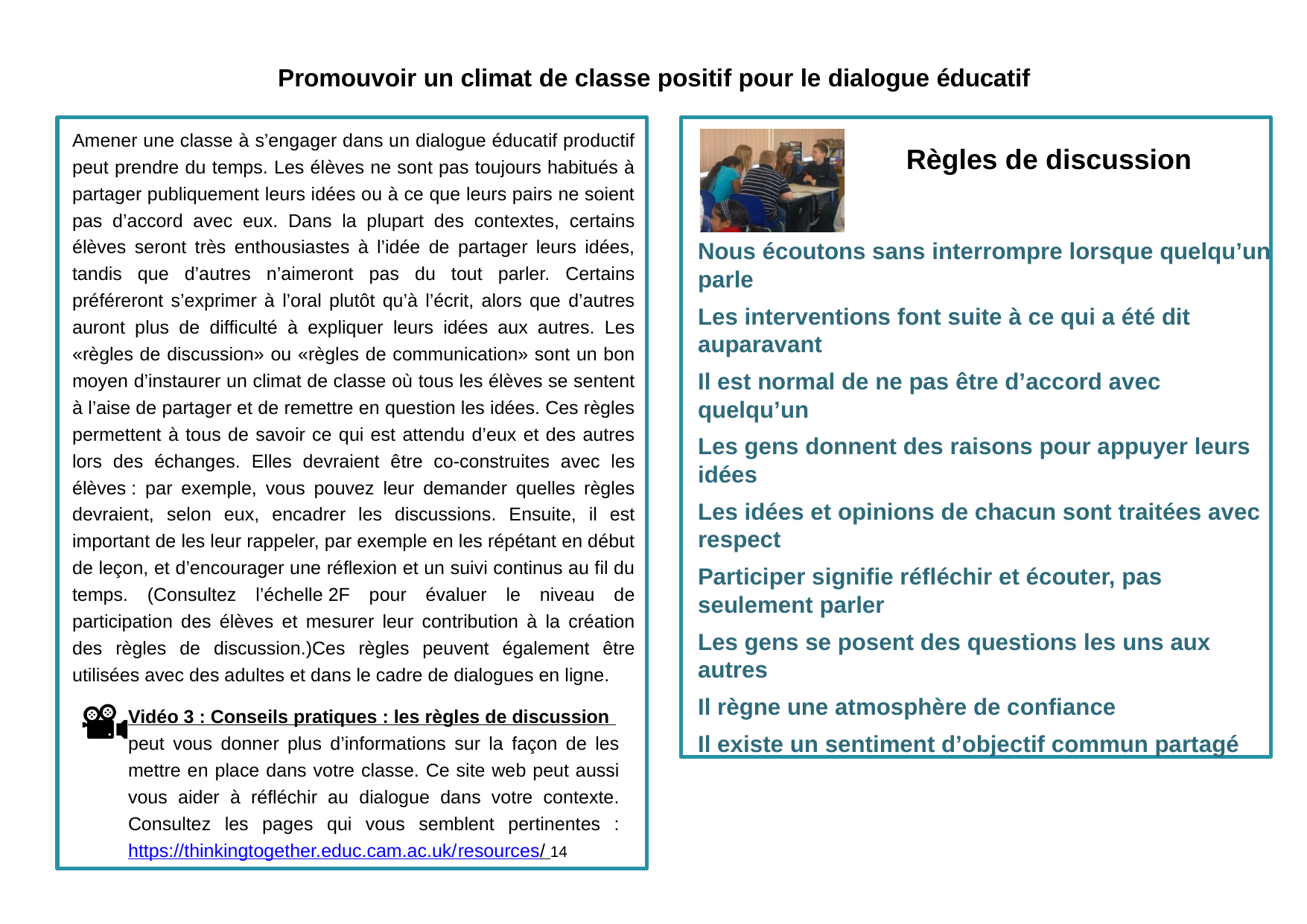

Promouvoir un climat de classe positif pour le dialogue éducatif

Amener une classe à s’engager dans un dialogue éducatif productif peut prendre du temps. Les élèves ne sont pas toujours habitués à partager publiquement leurs idées ou à ce que leurs pairs ne soient pas d’accord avec eux. Dans la plupart des contextes, certains élèves seront très enthousiastes à l’idée de partager leurs idées, tandis que d’autres n’aimeront pas du tout parler. Certains préféreront s’exprimer à l’oral plutôt qu’à l’écrit, alors que d’autres auront plus de difficulté à expliquer leurs idées aux autres. Les «règles de discussion» ou «règles de communication» sont un bon moyen d’instaurer un climat de classe où tous les élèves se sentent à l’aise de partager et de remettre en question les idées. Ces règles permettent à tous de savoir ce qui est attendu d’eux et des autres lors des échanges. Elles devraient être co-construites avec les élèves : par exemple, vous pouvez leur demander quelles règles devraient, selon eux, encadrer les discussions. Ensuite, il est important de les leur rappeler, par exemple en les répétant en début de leçon, et d’encourager une réflexion et un suivi continus au fil du temps. (Consultez l’échelle 2F pour évaluer le niveau de participation des élèves et mesurer leur contribution à la création des règles de discussion.)Ces règles peuvent également être utilisées avec des adultes et dans le cadre de dialogues en ligne.

                Règles de discussion

Nous écoutons sans interrompre lorsque quelqu’un parle
Les interventions font suite à ce qui a été dit auparavant
Il est normal de ne pas être d’accord avec quelqu’un
Les gens donnent des raisons pour appuyer leurs idées
Les idées et opinions de chacun sont traitées avec respect
Participer signifie réfléchir et écouter, pas seulement parler
Les gens se posent des questions les uns aux autres
Il règne une atmosphère de confiance
Il existe un sentiment d’objectif commun partagé

Vidéo 3 : Conseils pratiques : les règles de discussion peut vous donner plus d’informations sur la façon de les mettre en place dans votre classe. Ce site web peut aussi vous aider à réfléchir au dialogue dans votre contexte. Consultez les pages qui vous semblent pertinentes :https://thinkingtogether.educ.cam.ac.uk/resources/ 14